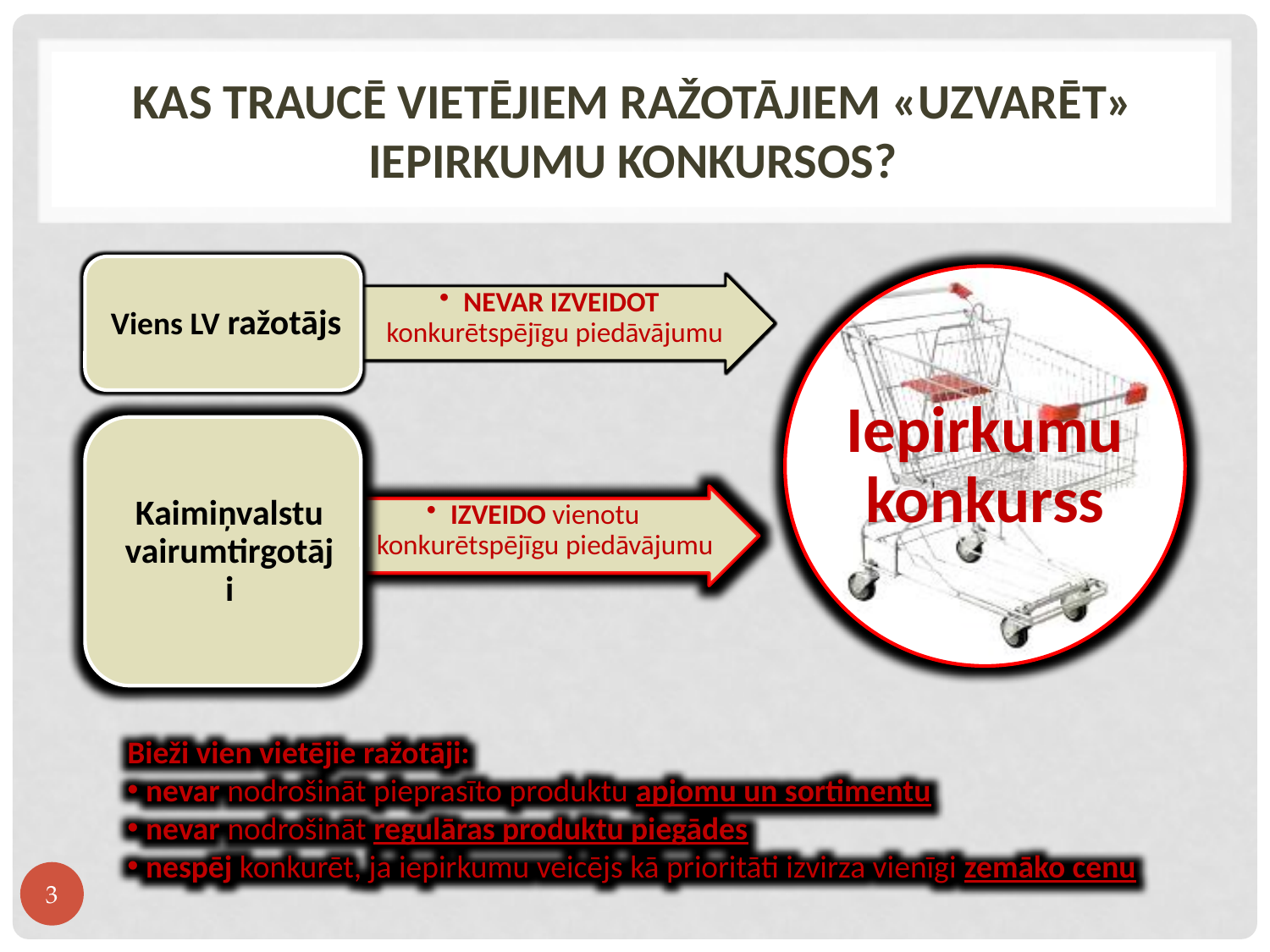

# Kas traucē vietējiem ražotājiem «uzvarēt» iepirkumu konkursos?

NEVAR IZVEIDOT konkurētspējīgu piedāvājumu
Viens LV ražotājs
IZVEIDO vienotu konkurētspējīgu piedāvājumu
Kaimiņvalstu vairumtirgotāji
Iepirkumu konkurss
Bieži vien vietējie ražotāji:
 nevar nodrošināt pieprasīto produktu apjomu un sortimentu
 nevar nodrošināt regulāras produktu piegādes
 nespēj konkurēt, ja iepirkumu veicējs kā prioritāti izvirza vienīgi zemāko cenu
3